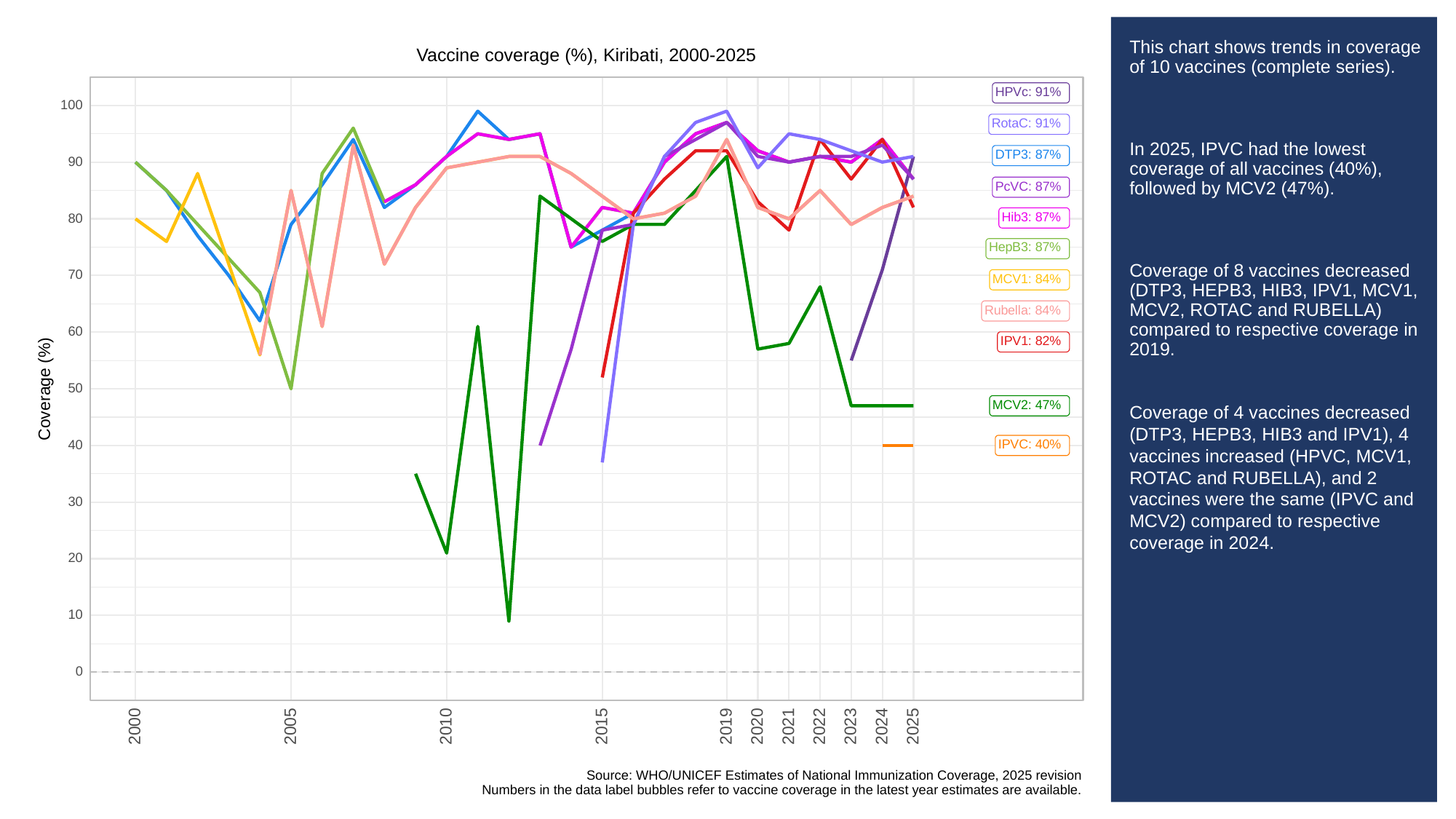

# This chart shows trends in coverage of 10 vaccines (complete series).

In 2025, IPVC had the lowest coverage of all vaccines (40%), followed by MCV2 (47%).

Coverage of 8 vaccines decreased (DTP3, HEPB3, HIB3, IPV1, MCV1, MCV2, ROTAC and RUBELLA) compared to respective coverage in 2019.

Coverage of 4 vaccines decreased (DTP3, HEPB3, HIB3 and IPV1), 4 vaccines increased (HPVC, MCV1, ROTAC and RUBELLA), and 2 vaccines were the same (IPVC and MCV2) compared to respective coverage in 2024.

Vaccine coverage (%), Kiribati, 2000-2025

HPVc: 91%

100

RotaC: 91%

DTP3: 87%

90

PcVC: 87%

Hib3: 87%
80

HepB3: 87%

70
MCV1: 84%

Rubella: 84%
60

IPV1: 82%

Coverage (%)
50

MCV2: 47%

IPVC: 40%
40

30

20

10

0

2023
2000
2005
2010
2015
2019
2020
2021
2022
2024
2025
Source: WHO/UNICEF Estimates of National Immunization Coverage, 2025 revision
Numbers in the data label bubbles refer to vaccine coverage in the latest year estimates are available.